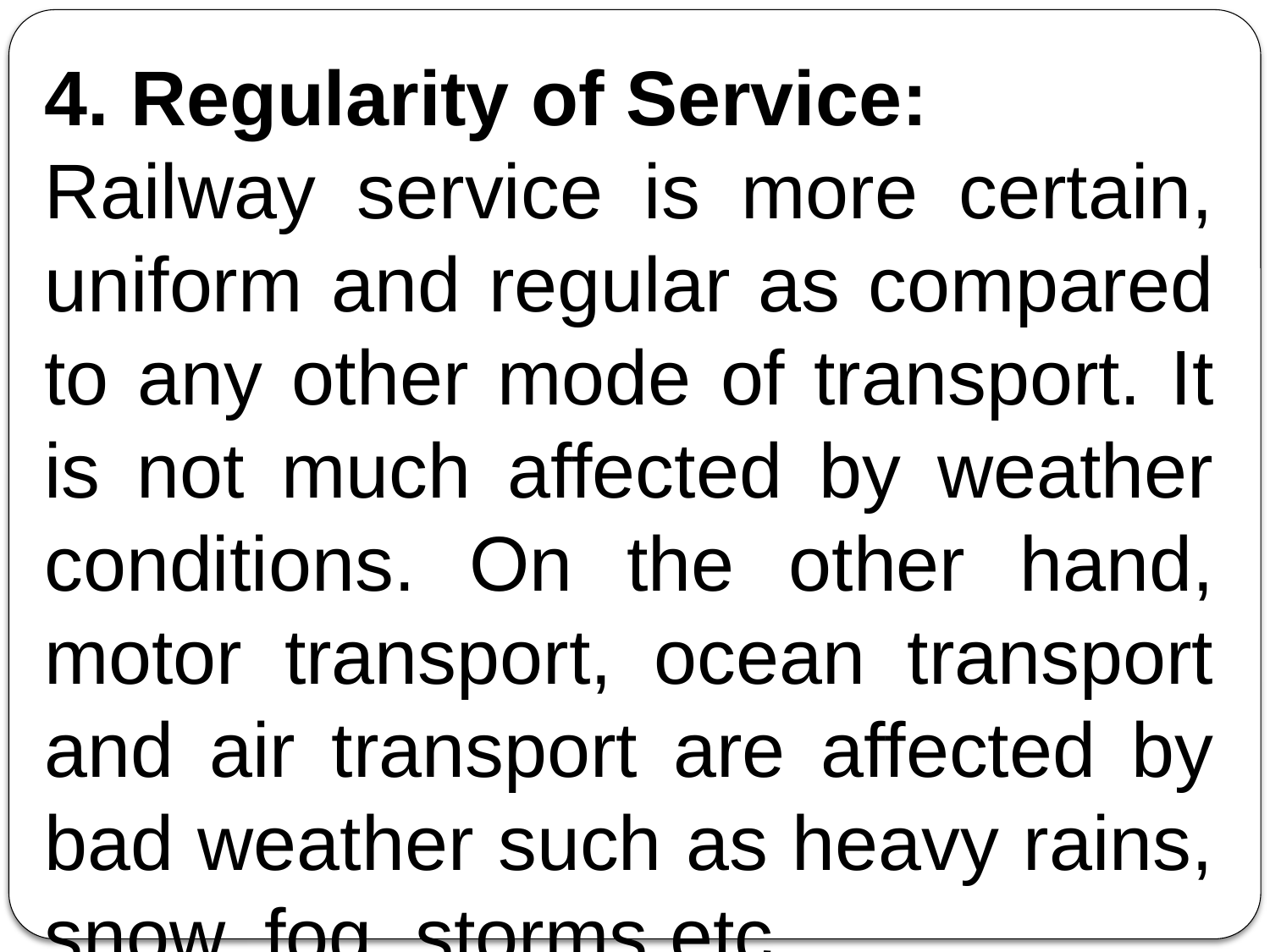

4. Regularity of Service:
Railway service is more certain, uniform and regular as compared to any other mode of transport. It is not much affected by weather conditions. On the other hand, motor transport, ocean transport and air transport are affected by bad weather such as heavy rains, snow, fog, storms etc.